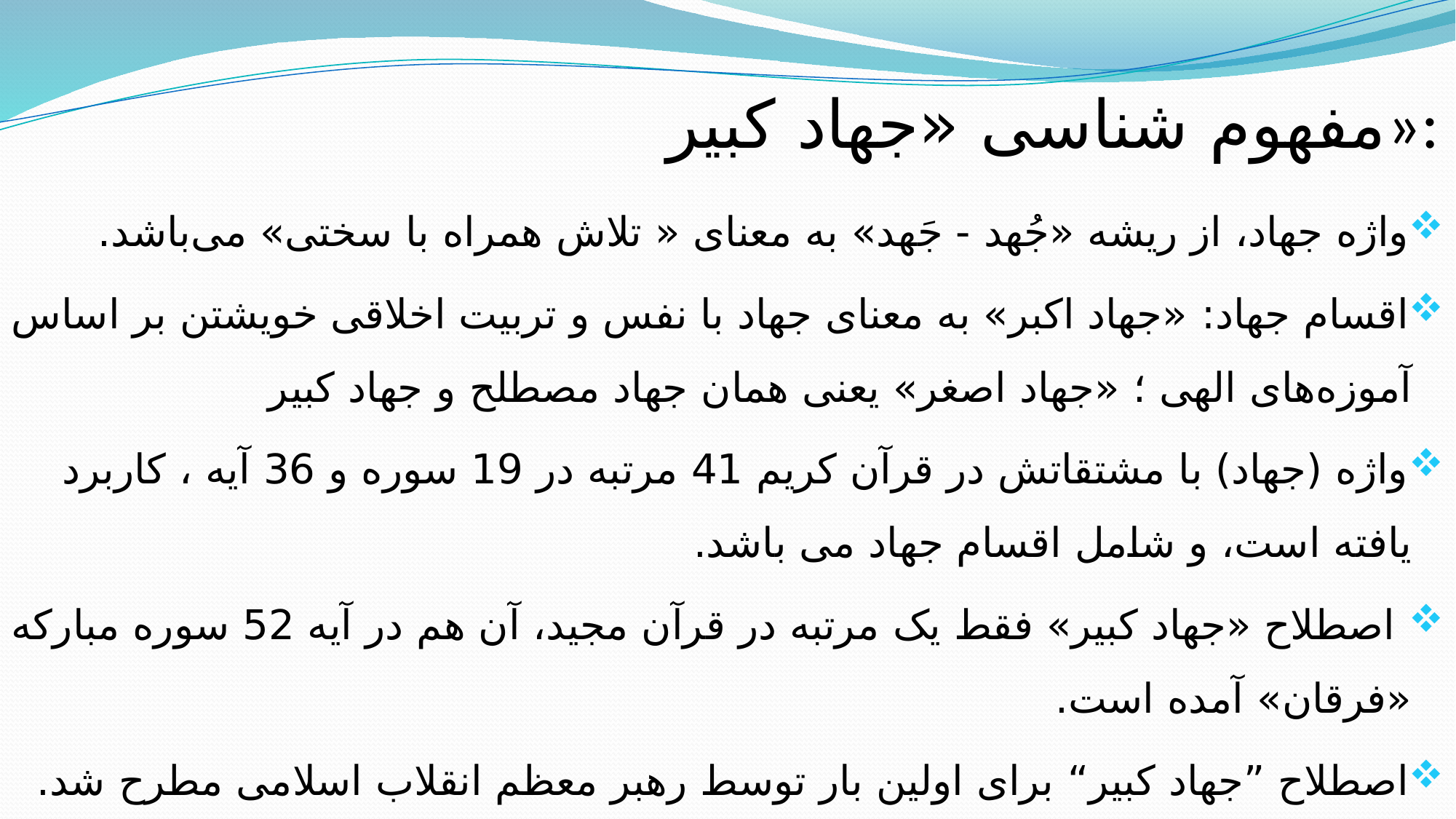

# مفهوم شناسی «جهاد کبیر»:
واژه جهاد، از ریشه «جُهد - جَهد» به معنای « تلاش همراه با سختی» می‌باشد.
اقسام جهاد: «جهاد اکبر» به معنای جهاد با نفس و تربیت اخلاقی خویشتن بر اساس آموزه‌های الهی ؛ «جهاد اصغر» یعنی همان جهاد مصطلح و جهاد کبیر
واژه (جهاد) با مشتقاتش در قرآن کریم 41 مرتبه در 19 سوره و 36 آیه ، کاربرد یافته است، و شامل اقسام جهاد می باشد.
 اصطلاح «جهاد کبیر» فقط یک مرتبه در قرآن مجید، آن هم در آیه 52 سوره مبارکه «فرقان» آمده است.
اصطلاح ”جهاد کبیر“ برای اولین بار توسط رهبر معظم انقلاب اسلامی مطرح شد.